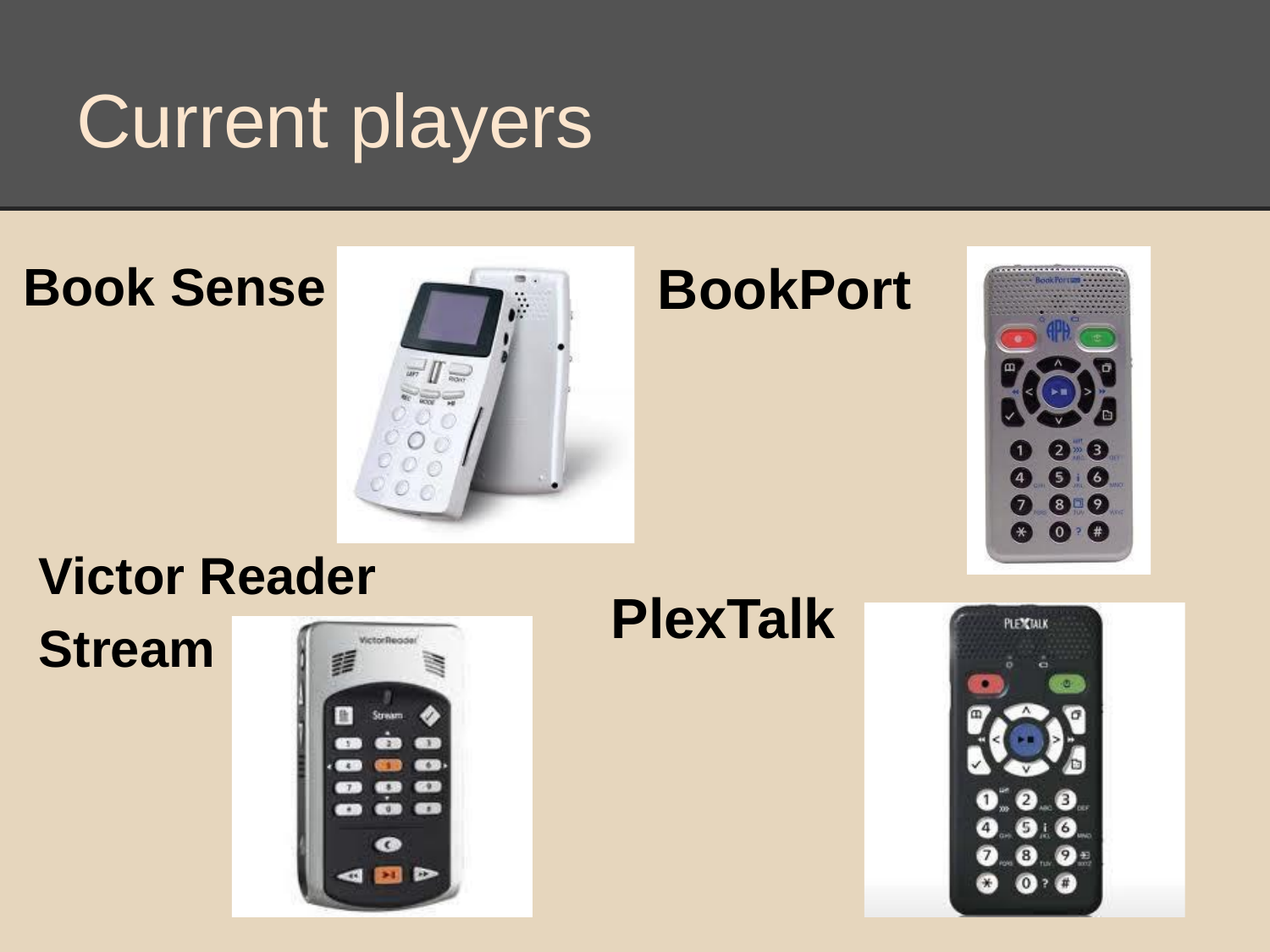

# Current players
Book Sense

BookPort

Victor Reader
Stream
PlexTalk